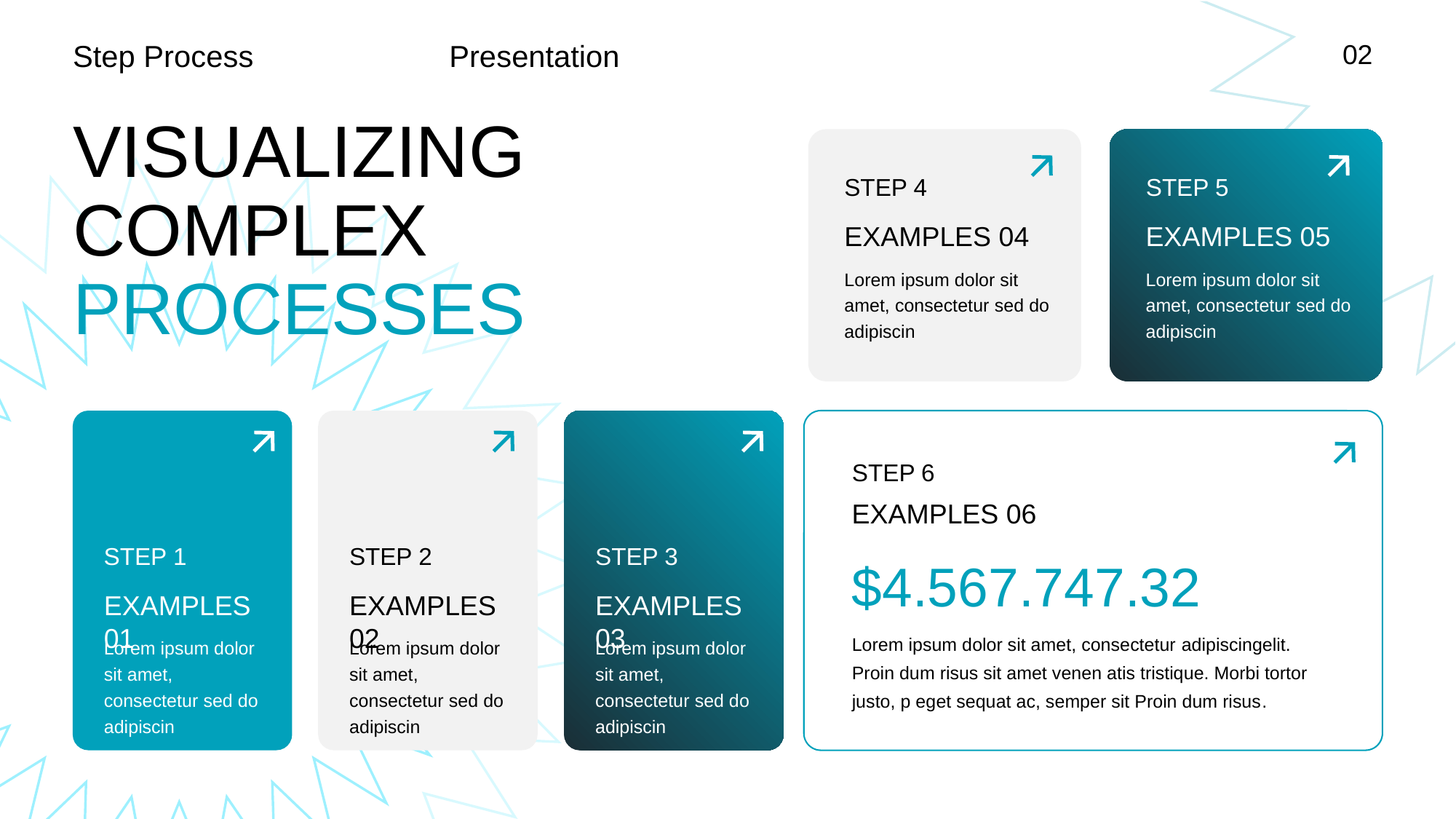

VISUALIZING COMPLEX PROCESSES

STEP 4
EXAMPLES 04
Lorem ipsum dolor sit amet, consectetur sed do adipiscin
STEP 5
EXAMPLES 05
Lorem ipsum dolor sit amet, consectetur sed do adipiscin

STEP 6
EXAMPLES 06
STEP 1
EXAMPLES 01
Lorem ipsum dolor
sit amet, consectetur sed do adipiscin
STEP 2
EXAMPLES 02
Lorem ipsum dolor
sit amet, consectetur sed do adipiscin
STEP 3
EXAMPLES 03
Lorem ipsum dolor
sit amet, consectetur sed do adipiscin
$4.567.747.32
Lorem ipsum dolor sit amet, consectetur adipiscingelit. Proin dum risus sit amet venen atis tristique. Morbi tortor justo, p eget sequat ac, semper sit Proin dum risus.